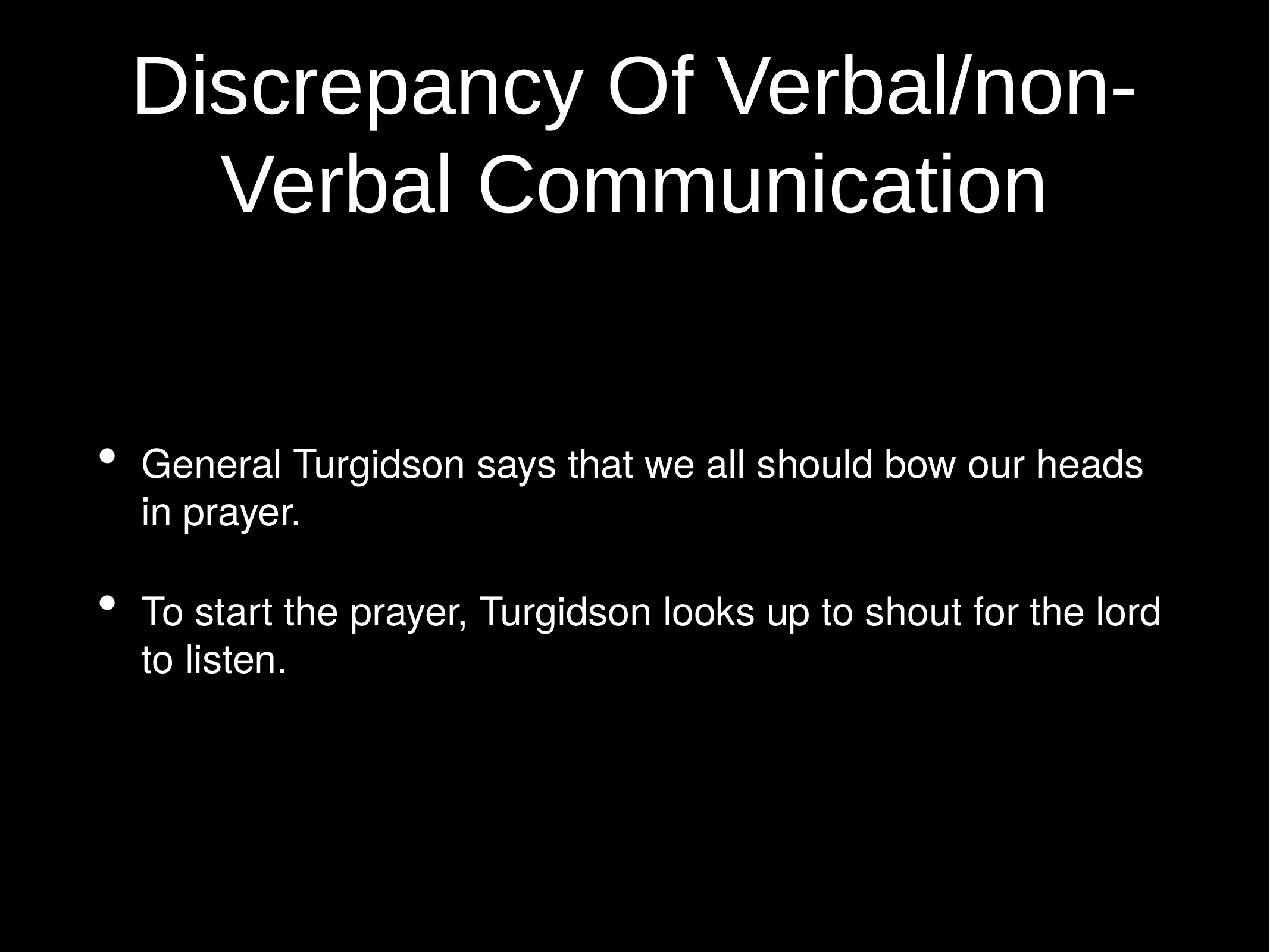

# Discrepancy Of Verbal/non-Verbal Communication
General Turgidson says that we all should bow our heads in prayer.
To start the prayer, Turgidson looks up to shout for the lord to listen.